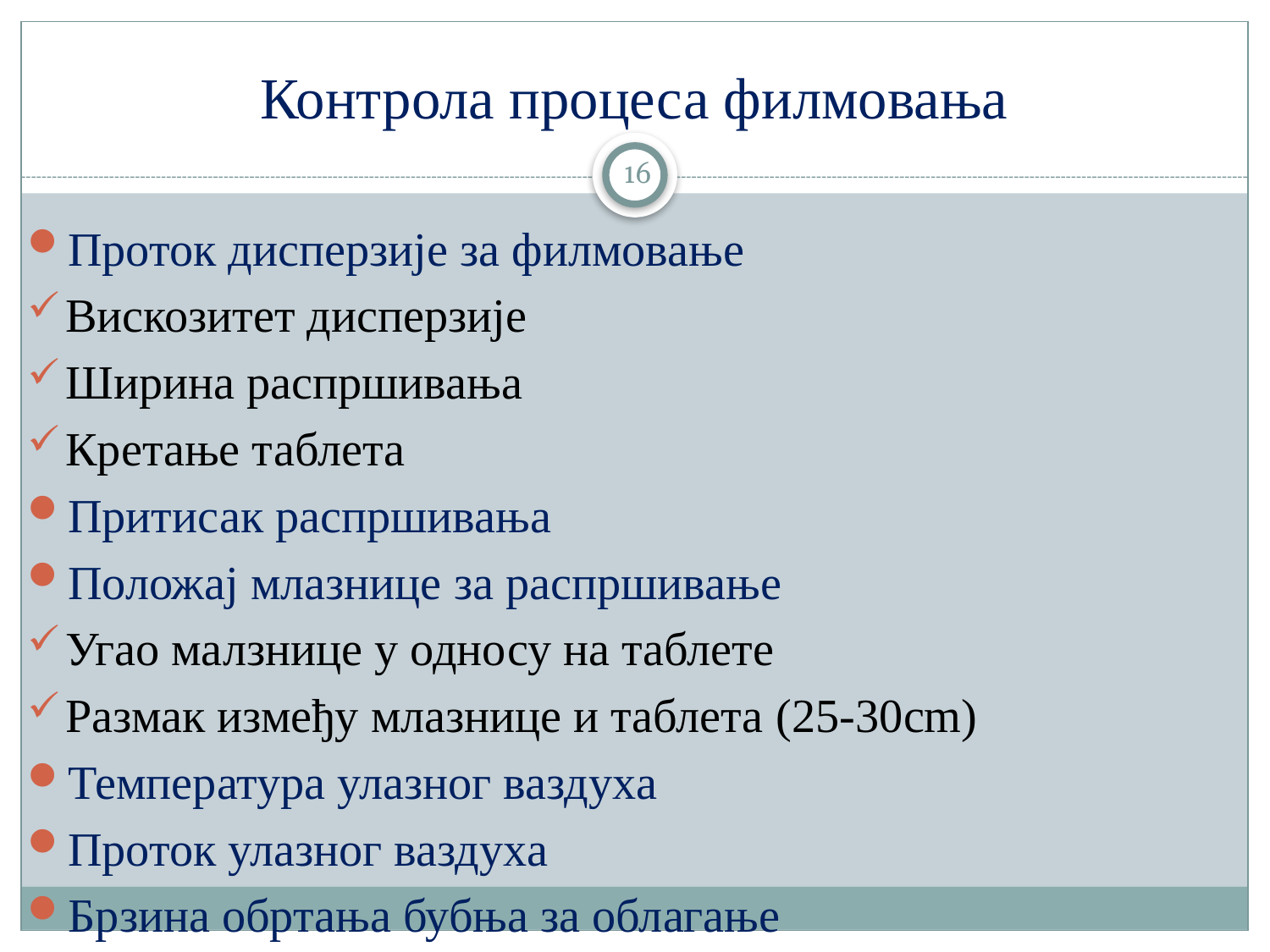

# Контрола процеса филмовања
16
Проток дисперзије за филмовање
Вискозитет дисперзије
Ширина распршивања
Кретање таблета
Притисак распршивања
Положај млазнице за распршивање
Угао малзнице у односу на таблете
Размак између млазнице и таблета (25-30cm)
Температура улазног ваздуха
Проток улазног ваздуха
Брзина обртања бубња за облагање